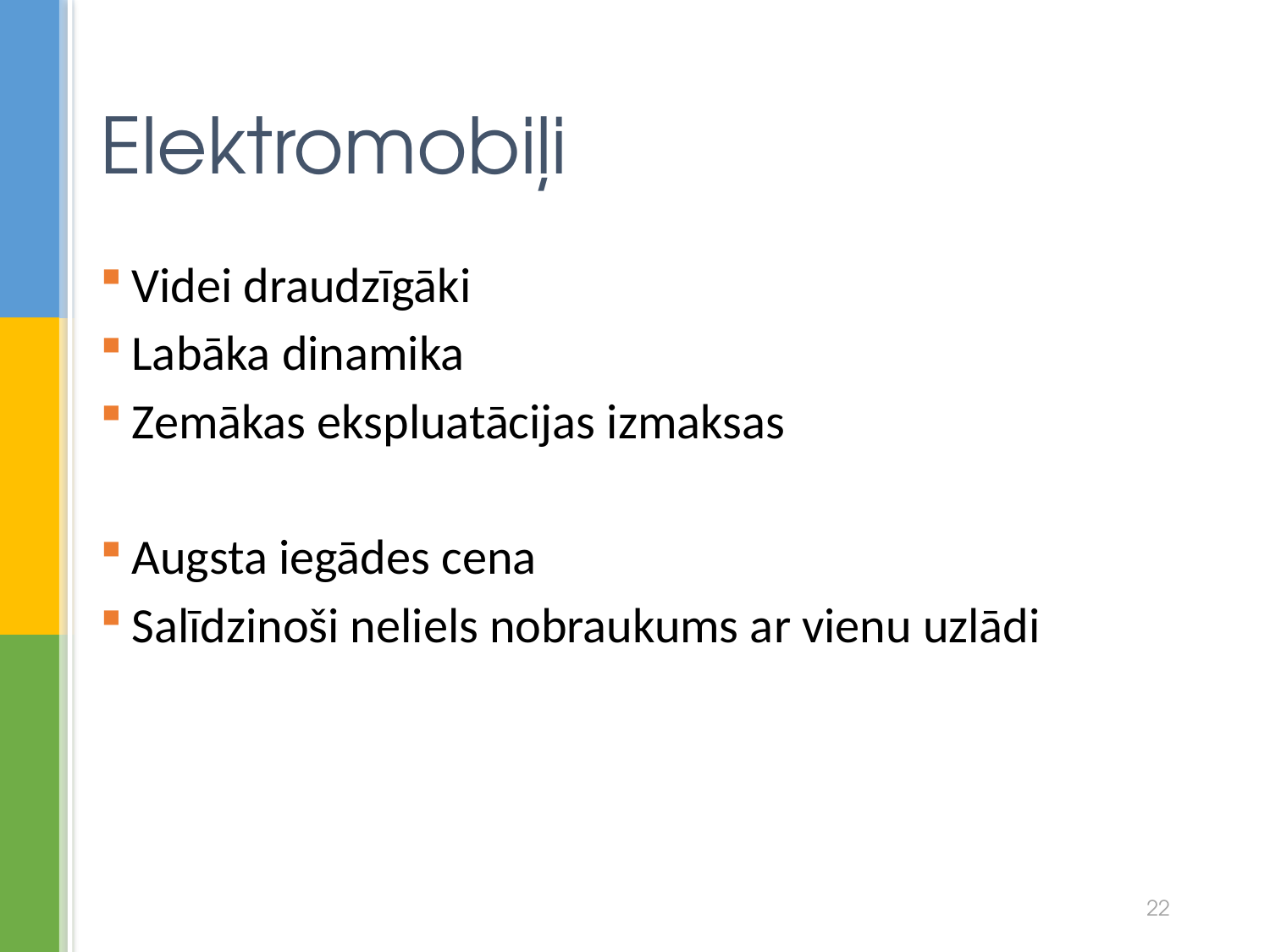

# Elektromobiļi
Videi draudzīgāki
Labāka dinamika
Zemākas ekspluatācijas izmaksas

Augsta iegādes cena
Salīdzinoši neliels nobraukums ar vienu uzlādi
22